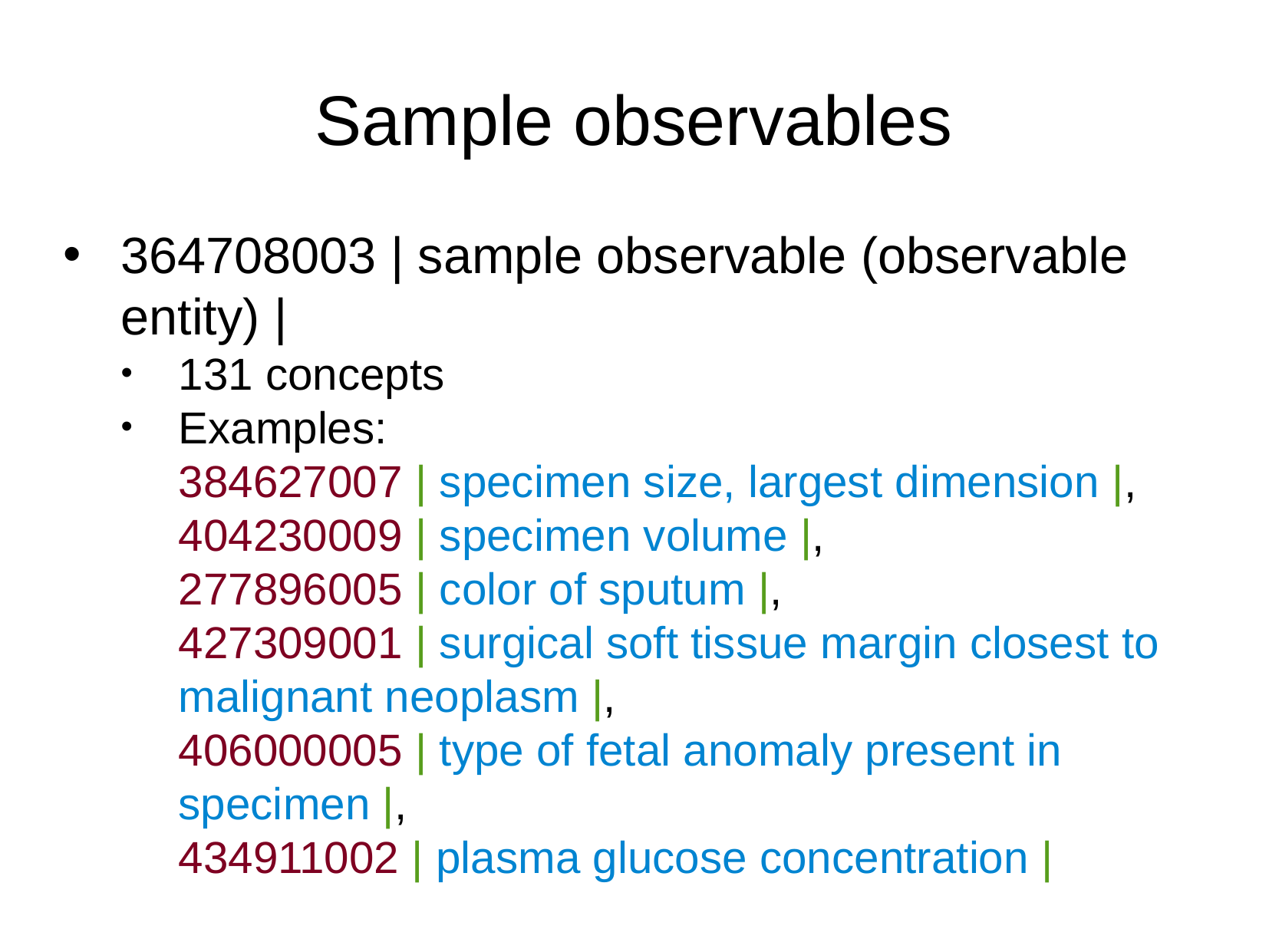

Sample observables
364708003 | sample observable (observable entity) |
131 concepts
Examples:
384627007 | specimen size, largest dimension |,
404230009 | specimen volume |,
277896005 | color of sputum |,
427309001 | surgical soft tissue margin closest to malignant neoplasm |,
406000005 | type of fetal anomaly present in specimen |,
434911002 | plasma glucose concentration |